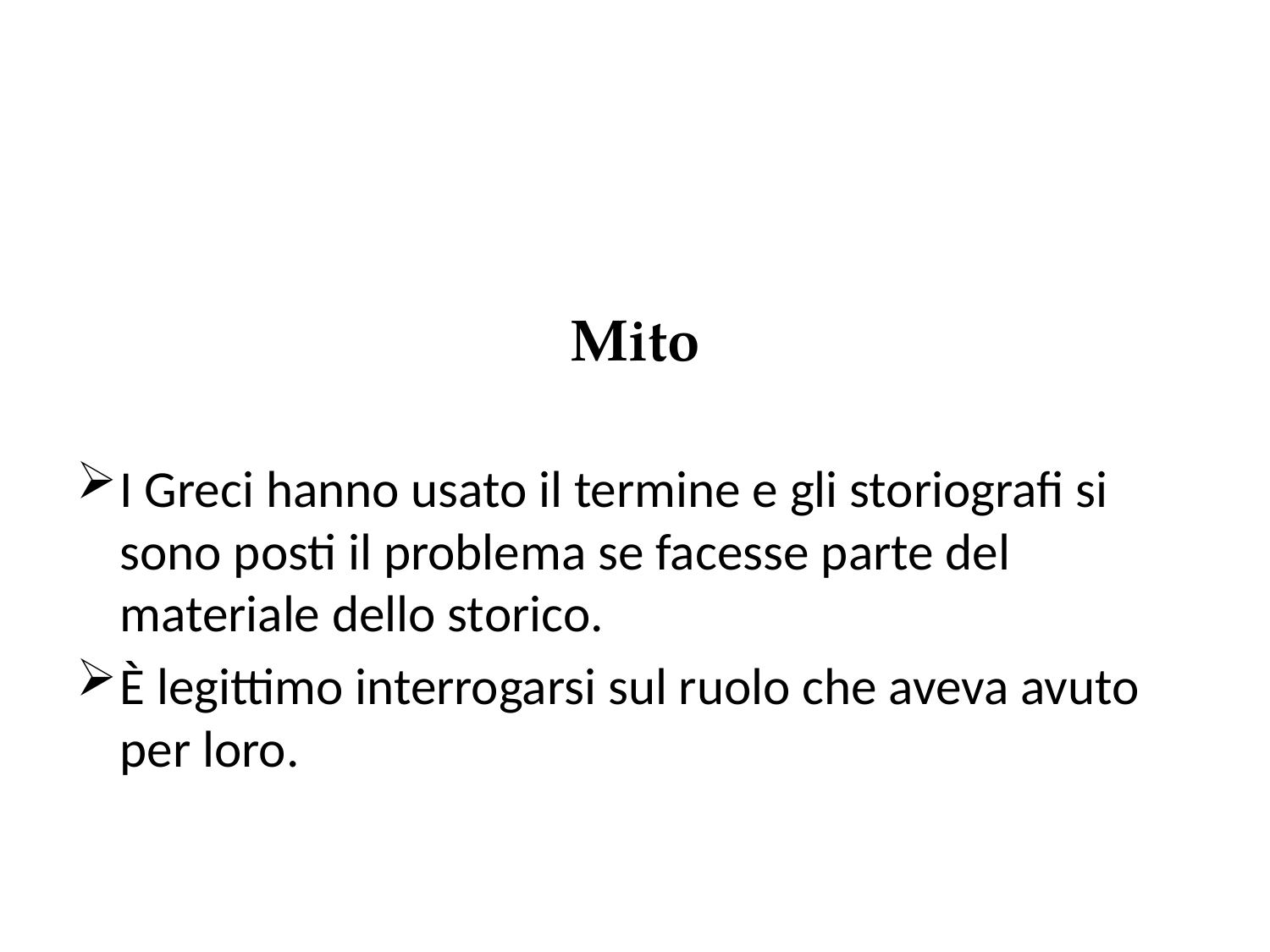

#

Mito

I Greci hanno usato il termine e gli storiografi si sono posti il problema se facesse parte del materiale dello storico.
È legittimo interrogarsi sul ruolo che aveva avuto per loro.